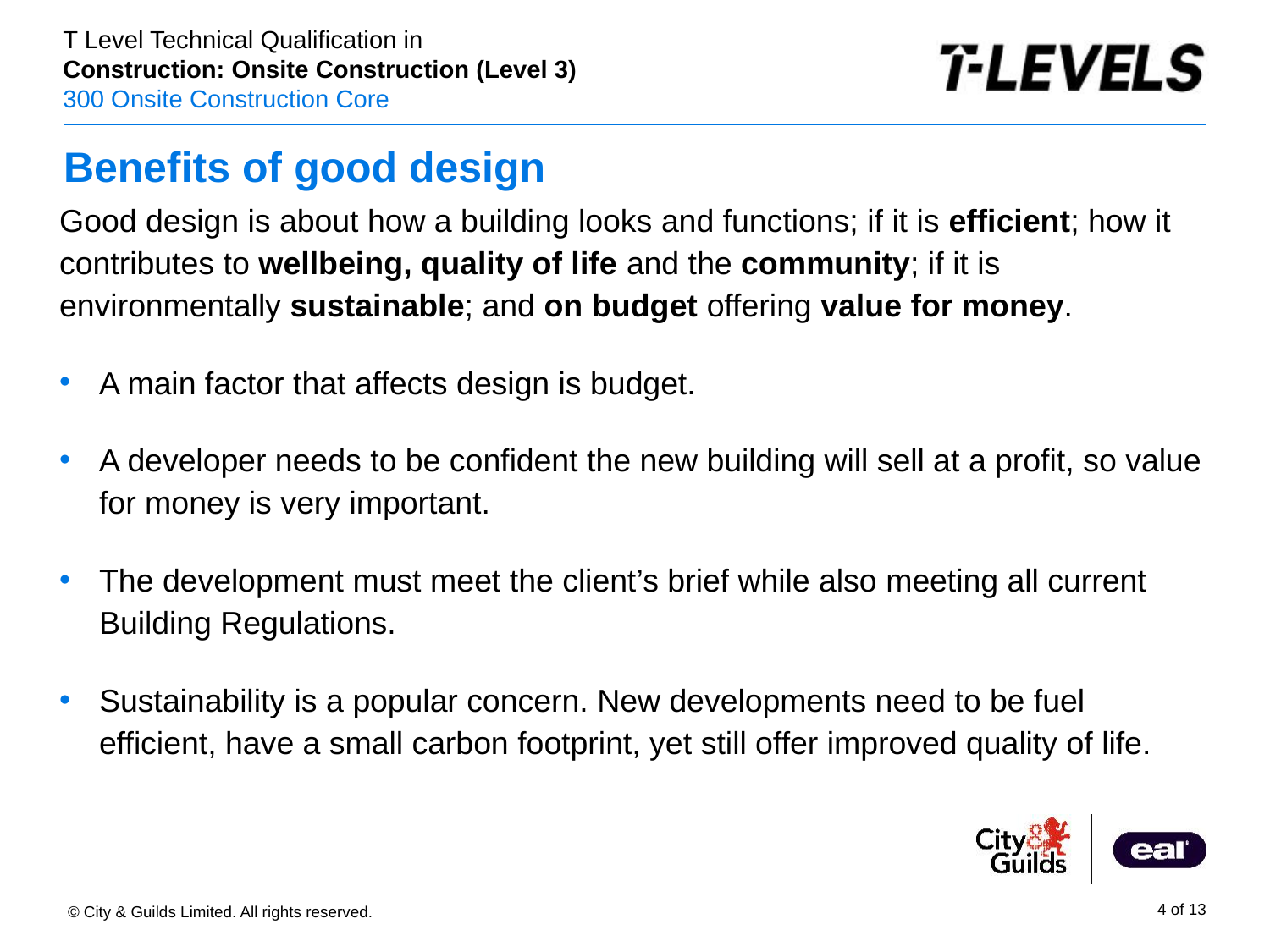

# Benefits of good design
Good design is about how a building looks and functions; if it is efficient; how it contributes to wellbeing, quality of life and the community; if it is environmentally sustainable; and on budget offering value for money.
A main factor that affects design is budget.
A developer needs to be confident the new building will sell at a profit, so value for money is very important.
The development must meet the client’s brief while also meeting all current Building Regulations.
Sustainability is a popular concern. New developments need to be fuel efficient, have a small carbon footprint, yet still offer improved quality of life.